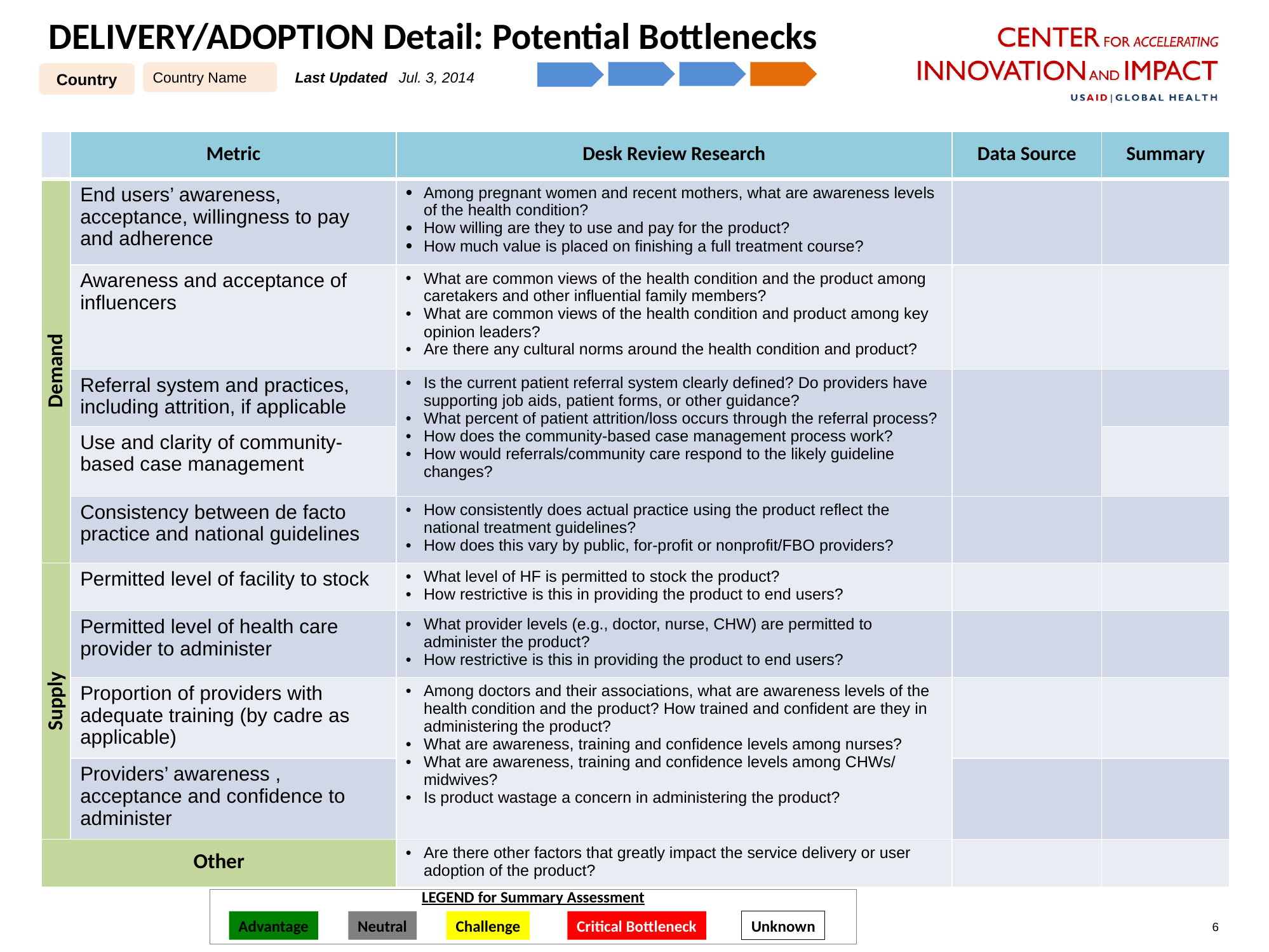

DELIVERY/ADOPTION Detail: Potential Bottlenecks

Country Name
Last Updated
Jul. 3, 2014

Country
|  | Metric | Desk Review Research | Data Source | Summary |
| --- | --- | --- | --- | --- |
| Demand | End users’ awareness, acceptance, willingness to pay and adherence | Among pregnant women and recent mothers, what are awareness levels of the health condition? How willing are they to use and pay for the product? How much value is placed on finishing a full treatment course? |  |  |
|  | Awareness and acceptance of influencers | What are common views of the health condition and the product among caretakers and other influential family members? What are common views of the health condition and product among key opinion leaders? Are there any cultural norms around the health condition and product? |  |  |
|  | Referral system and practices, including attrition, if applicable | Is the current patient referral system clearly defined? Do providers have supporting job aids, patient forms, or other guidance? What percent of patient attrition/loss occurs through the referral process? How does the community-based case management process work? How would referrals/community care respond to the likely guideline changes? |  |  |
|  | Use and clarity of community-based case management |  |  |  |
|  | Consistency between de facto practice and national guidelines | How consistently does actual practice using the product reflect the national treatment guidelines? How does this vary by public, for-profit or nonprofit/FBO providers? |  |  |
| Supply | Permitted level of facility to stock | What level of HF is permitted to stock the product? How restrictive is this in providing the product to end users? |  |  |
|  | Permitted level of health care provider to administer | What provider levels (e.g., doctor, nurse, CHW) are permitted to administer the product? How restrictive is this in providing the product to end users? |  |  |
|  | Proportion of providers with adequate training (by cadre as applicable) | Among doctors and their associations, what are awareness levels of the health condition and the product? How trained and confident are they in administering the product? What are awareness, training and confidence levels among nurses? What are awareness, training and confidence levels among CHWs/ midwives? Is product wastage a concern in administering the product? |  |  |
|  | Providers’ awareness , acceptance and confidence to administer |  |  |  |
| Other |  | Are there other factors that greatly impact the service delivery or user adoption of the product? |  |  |
LEGEND for Summary Assessment

Advantage
Neutral
Challenge
Critical Bottleneck
Unknown
6